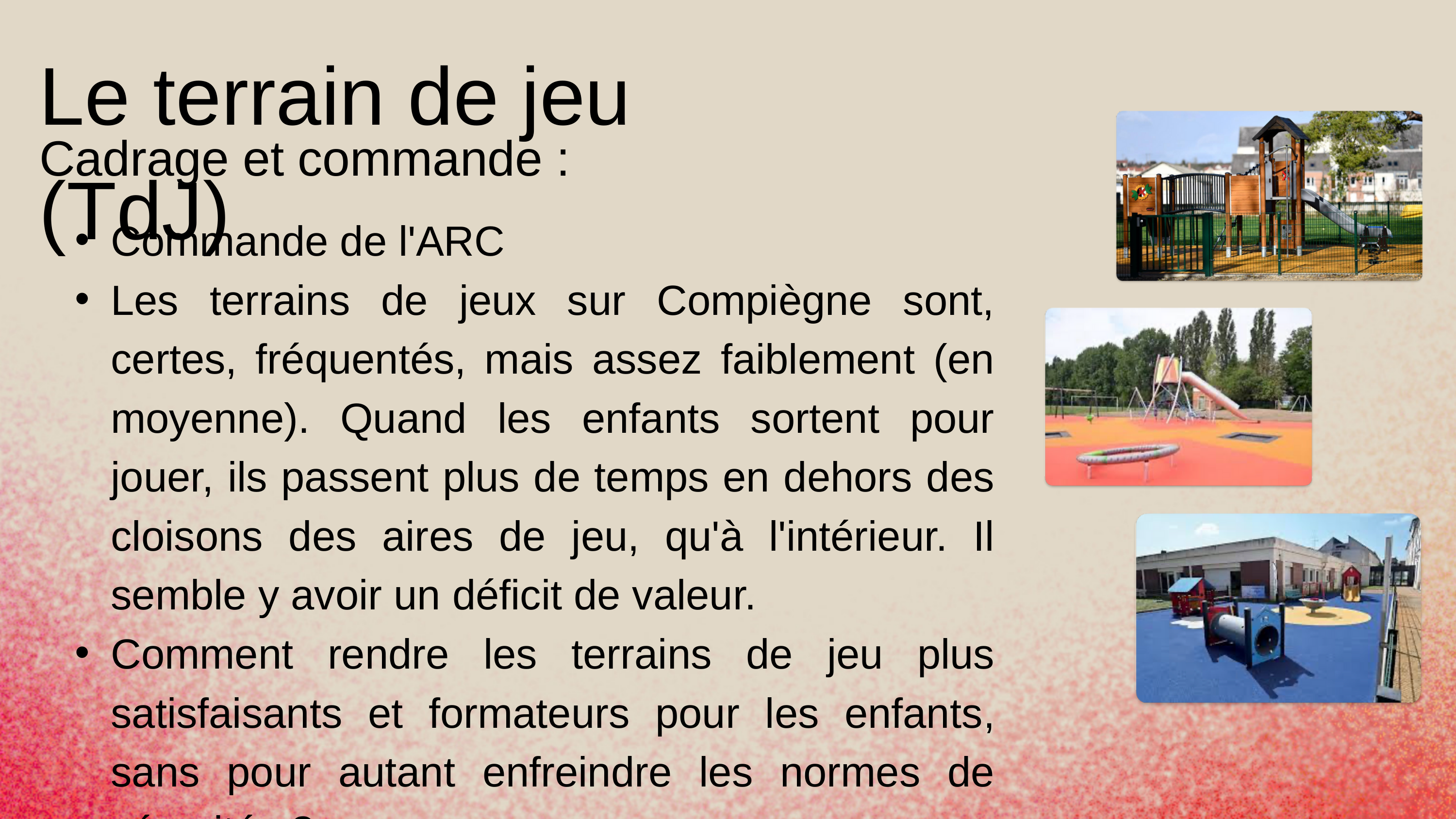

Le terrain de jeu (TdJ)

Cadrage et commande :
Commande de l'ARC
Les terrains de jeux sur Compiègne sont, certes, fréquentés, mais assez faiblement (en moyenne). Quand les enfants sortent pour jouer, ils passent plus de temps en dehors des cloisons des aires de jeu, qu'à l'intérieur. Il semble y avoir un déficit de valeur.
Comment rendre les terrains de jeu plus satisfaisants et formateurs pour les enfants, sans pour autant enfreindre les normes de sécurités ?